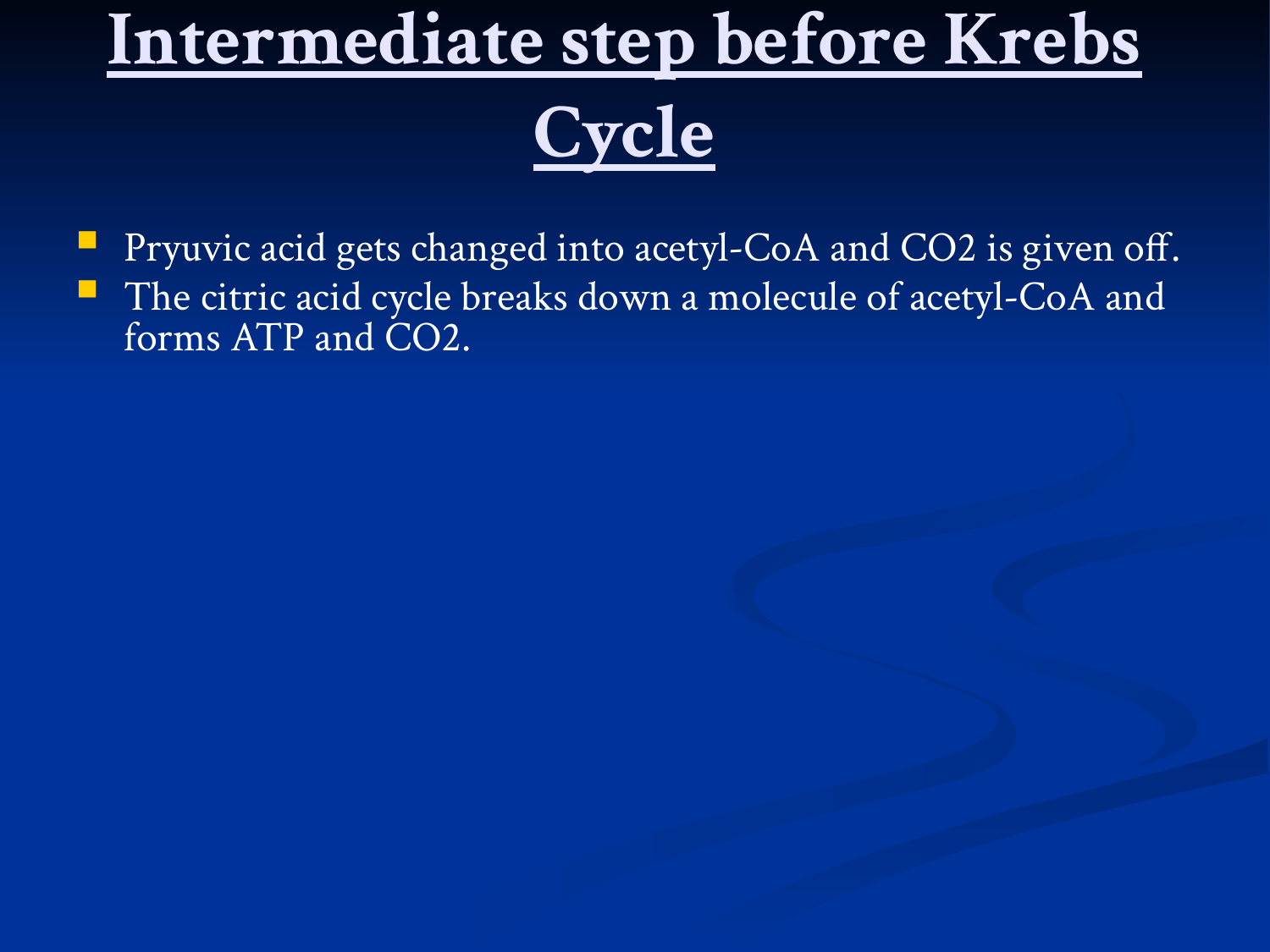

# Intermediate step before Krebs Cycle
Pryuvic acid gets changed into acetyl-CoA and CO2 is given off.
The citric acid cycle breaks down a molecule of acetyl-CoA and forms ATP and CO2.